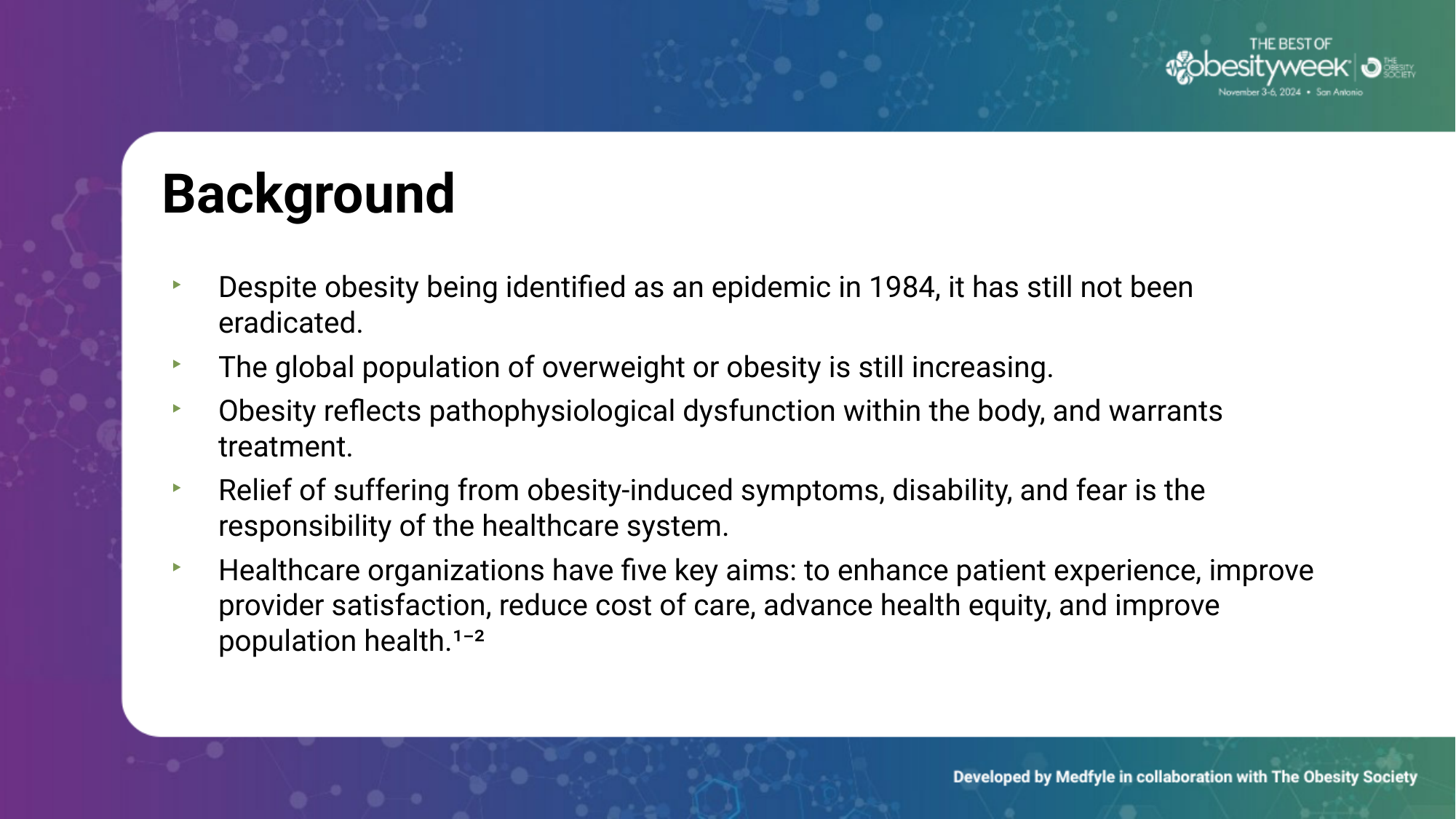

# Background
Despite obesity being identified as an epidemic in 1984, it has still not been eradicated.
The global population of overweight or obesity is still increasing.
Obesity reflects pathophysiological dysfunction within the body, and warrants treatment.
Relief of suffering from obesity-induced symptoms, disability, and fear is the responsibility of the healthcare system.
Healthcare organizations have five key aims: to enhance patient experience, improve provider satisfaction, reduce cost of care, advance health equity, and improve population health.¹⁻²